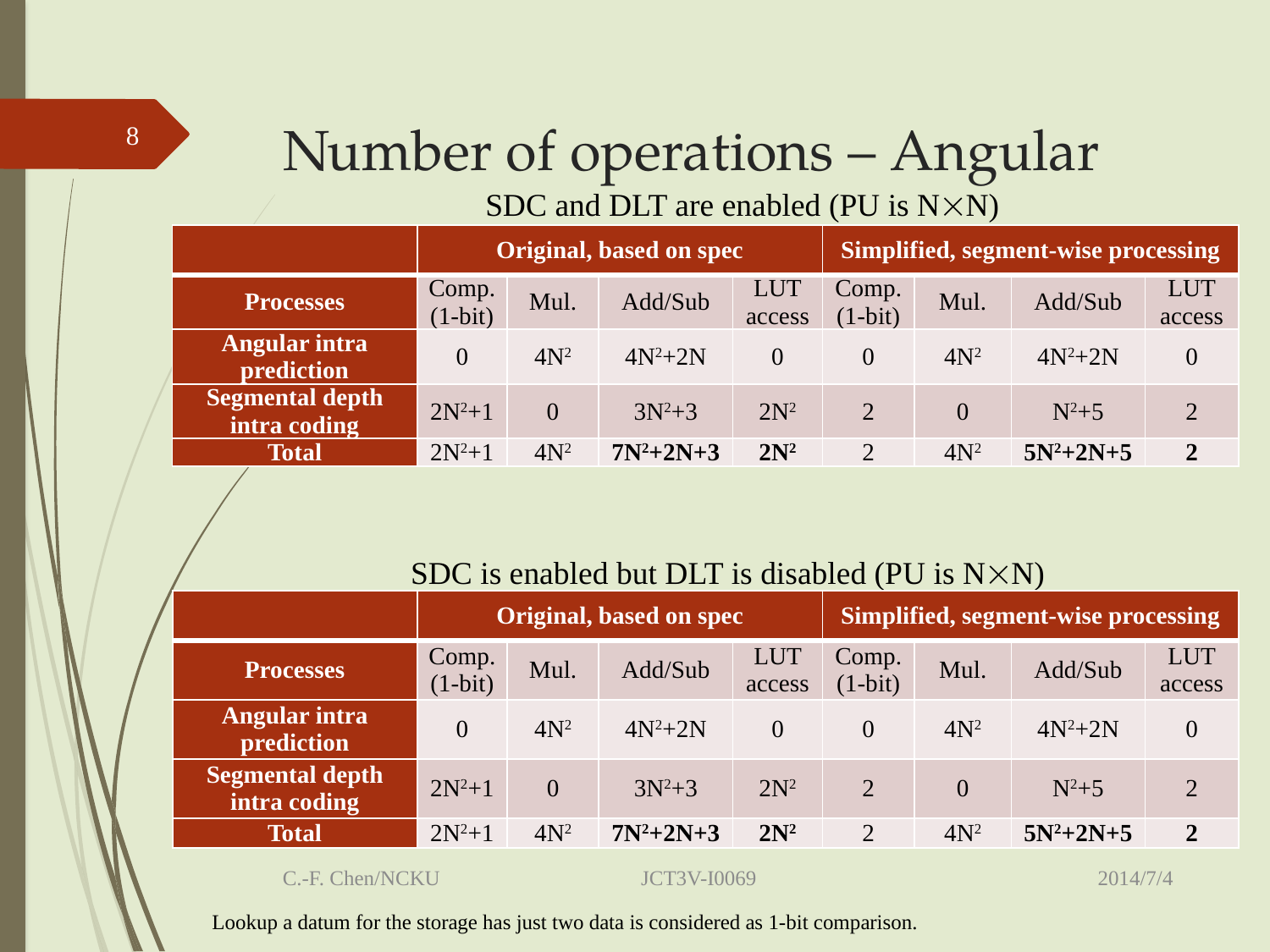

# Number of operations – Angular
8
SDC and DLT are enabled (PU is N×N)
|  | Original, based on spec |  |  |  | Simplified, segment-wise processing |  |  |  |
| --- | --- | --- | --- | --- | --- | --- | --- | --- |
| Processes | Comp. (1-bit) | Mul. | Add/Sub | LUT access | Comp. (1-bit) | Mul. | Add/Sub | LUT access |
| Angular intra prediction | 0 | 4N2 | 4N2+2N | 0 | 0 | 4N2 | 4N2+2N | 0 |
| Segmental depth intra coding | 2N2+1 | 0 | 3N2+3 | 2N2 | 2 | 0 | N2+5 | 2 |
| Total | 2N2+1 | 4N2 | 7N2+2N+3 | 2N2 | 2 | 4N2 | 5N2+2N+5 | 2 |
SDC is enabled but DLT is disabled (PU is N×N)
|  | Original, based on spec |  |  |  | Simplified, segment-wise processing |  |  |  |
| --- | --- | --- | --- | --- | --- | --- | --- | --- |
| Processes | Comp. (1-bit) | Mul. | Add/Sub | LUT access | Comp. (1-bit) | Mul. | Add/Sub | LUT access |
| Angular intra prediction | 0 | 4N2 | 4N2+2N | 0 | 0 | 4N2 | 4N2+2N | 0 |
| Segmental depth intra coding | 2N2+1 | 0 | 3N2+3 | 2N2 | 2 | 0 | N2+5 | 2 |
| Total | 2N2+1 | 4N2 | 7N2+2N+3 | 2N2 | 2 | 4N2 | 5N2+2N+5 | 2 |
2014/7/4
C.-F. Chen/NCKU                                      JCT3V-I0069
Lookup a datum for the storage has just two data is considered as 1-bit comparison.